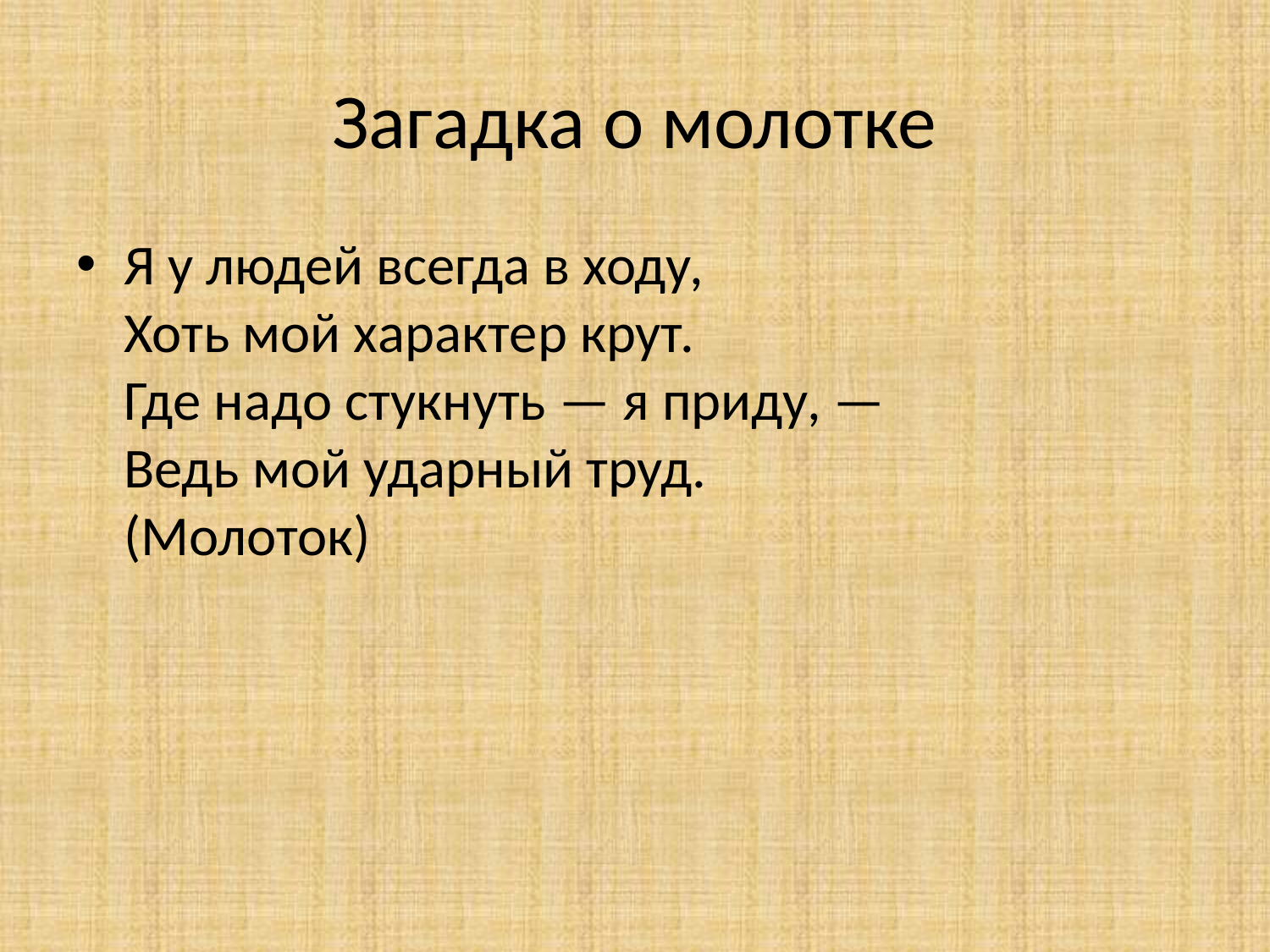

# Загадка о молотке
Я у людей всегда в ходу,
Хоть мой характер крут.
Где надо стукнуть — я приду, —
Ведь мой ударный труд.
(Молоток)